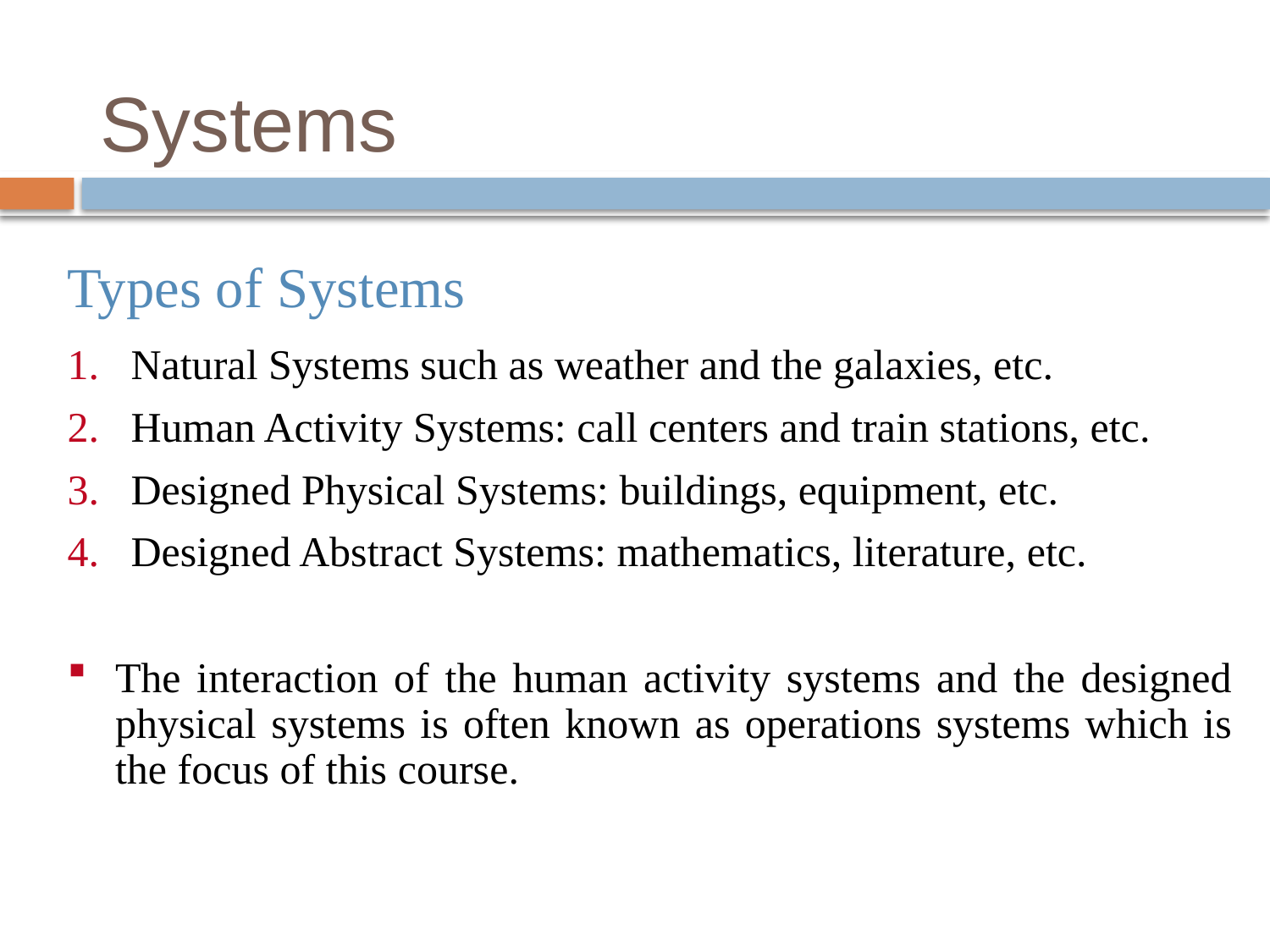

# Systems
Types of Systems
Natural Systems such as weather and the galaxies, etc.
Human Activity Systems: call centers and train stations, etc.
Designed Physical Systems: buildings, equipment, etc.
Designed Abstract Systems: mathematics, literature, etc.

The interaction of the human activity systems and the designed physical systems is often known as operations systems which is the focus of this course.